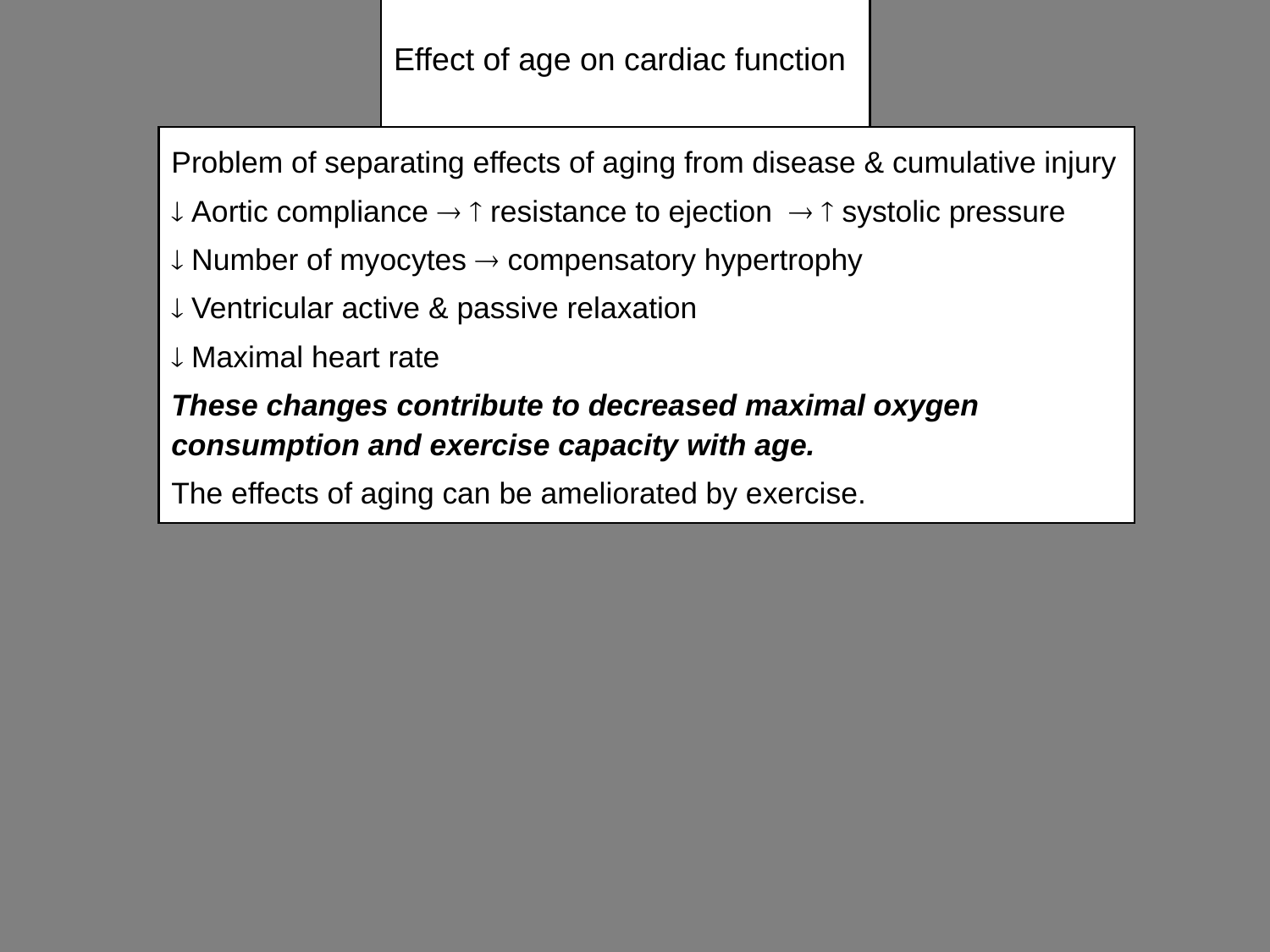

# Effect of age on cardiac function
Problem of separating effects of aging from disease & cumulative injury
↓ Aortic compliance → ↑ resistance to ejection  → ↑ systolic pressure
↓ Number of myocytes → compensatory hypertrophy
↓ Ventricular active & passive relaxation
↓ Maximal heart rate
These changes contribute to decreased maximal oxygen consumption and exercise capacity with age.
The effects of aging can be ameliorated by exercise.